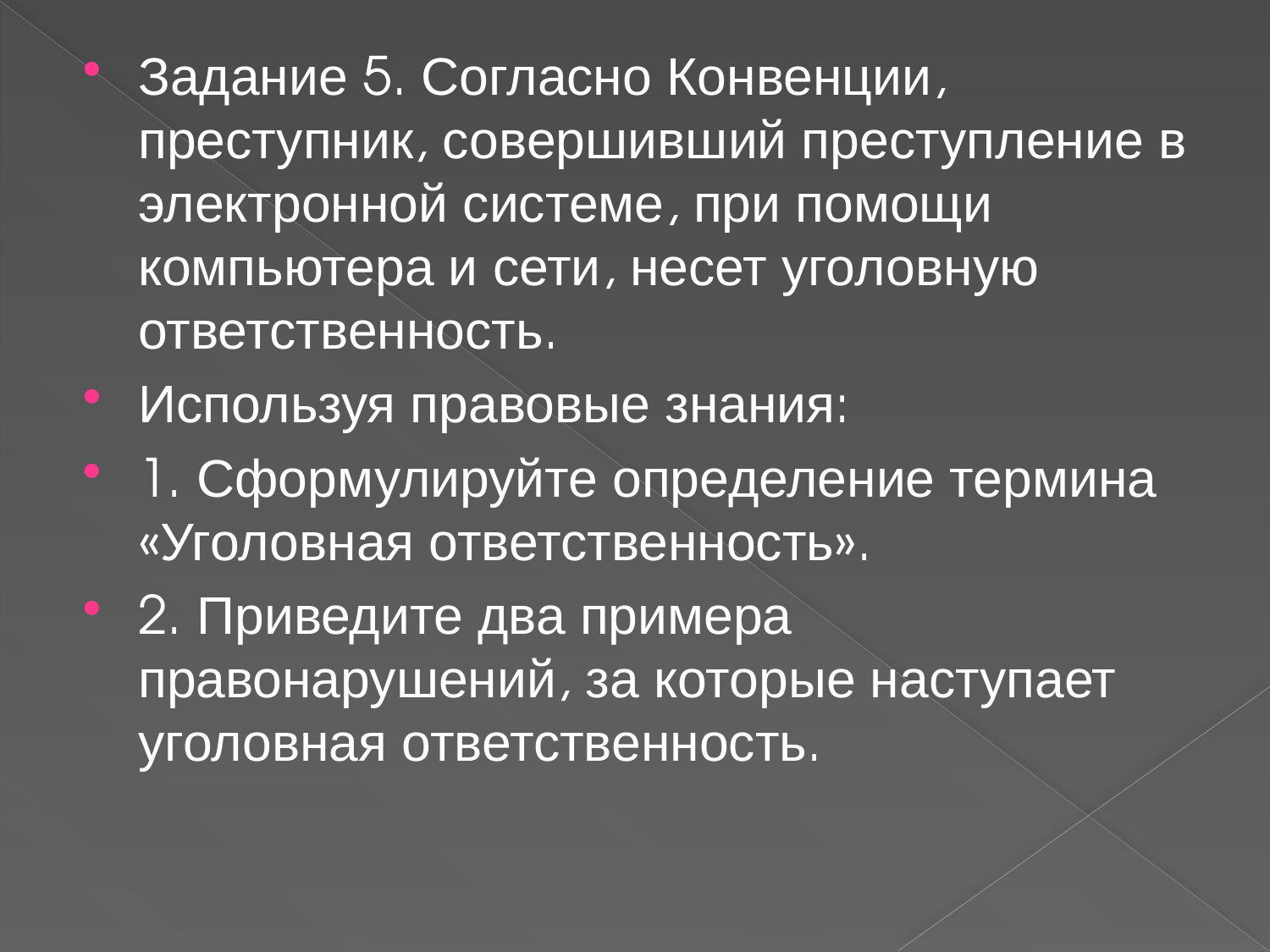

Задание 5. Согласно Конвенции, преступник, совершивший преступление в электронной системе, при помощи компьютера и сети, несет уголовную ответственность.
Используя правовые знания:
1. Сформулируйте определение термина «Уголовная ответственность».
2. Приведите два примера правонарушений, за которые наступает уголовная ответственность.

#